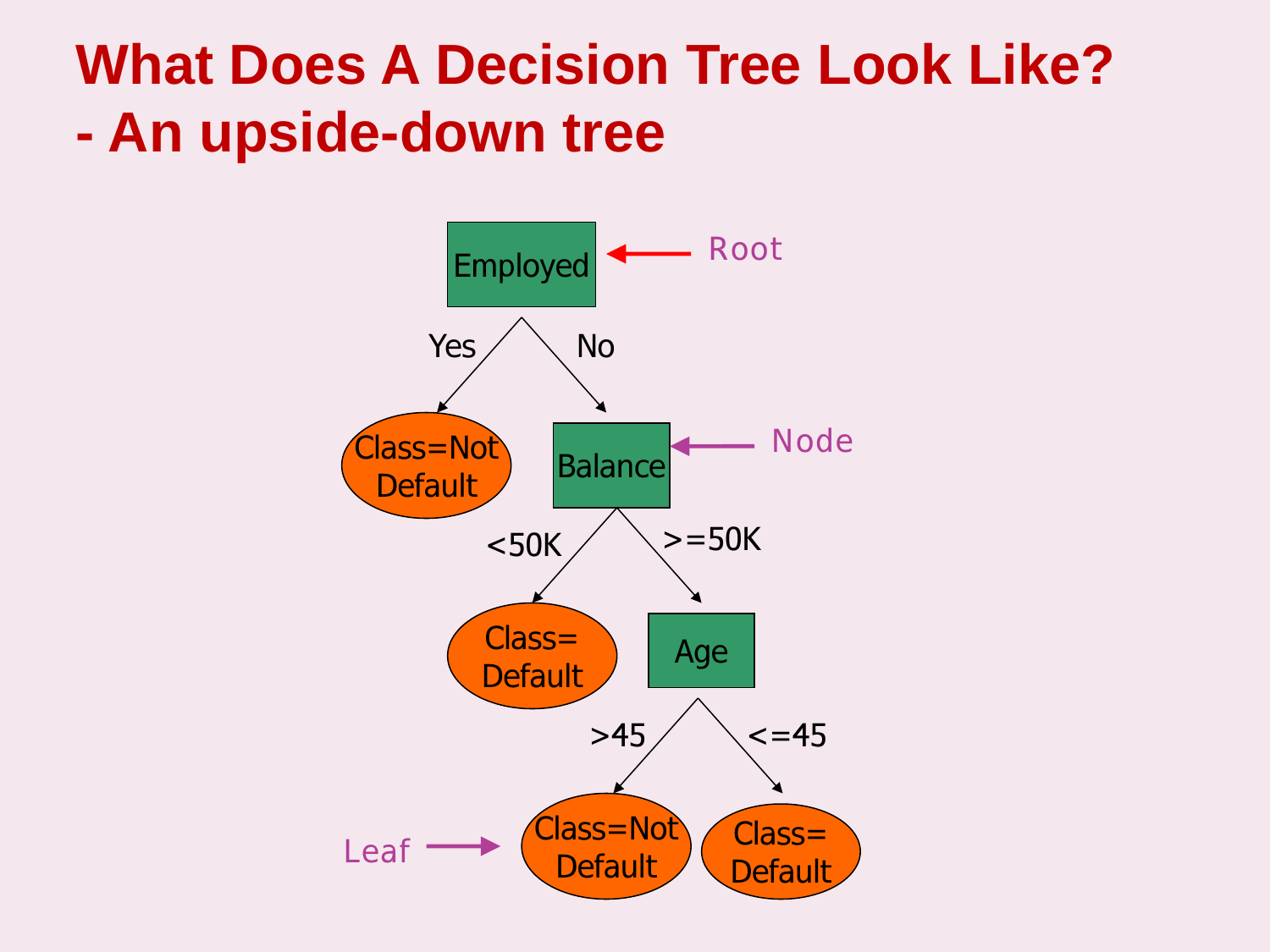

# What Does A Decision Tree Look Like? - An upside-down tree
Employed
Root

Yes
No
Class=Not
Default
Node
Balance

>=50K
<50K
Class=
Default
Age

>45
<=45
Class=Not
Default
Class=
Default
Leaf